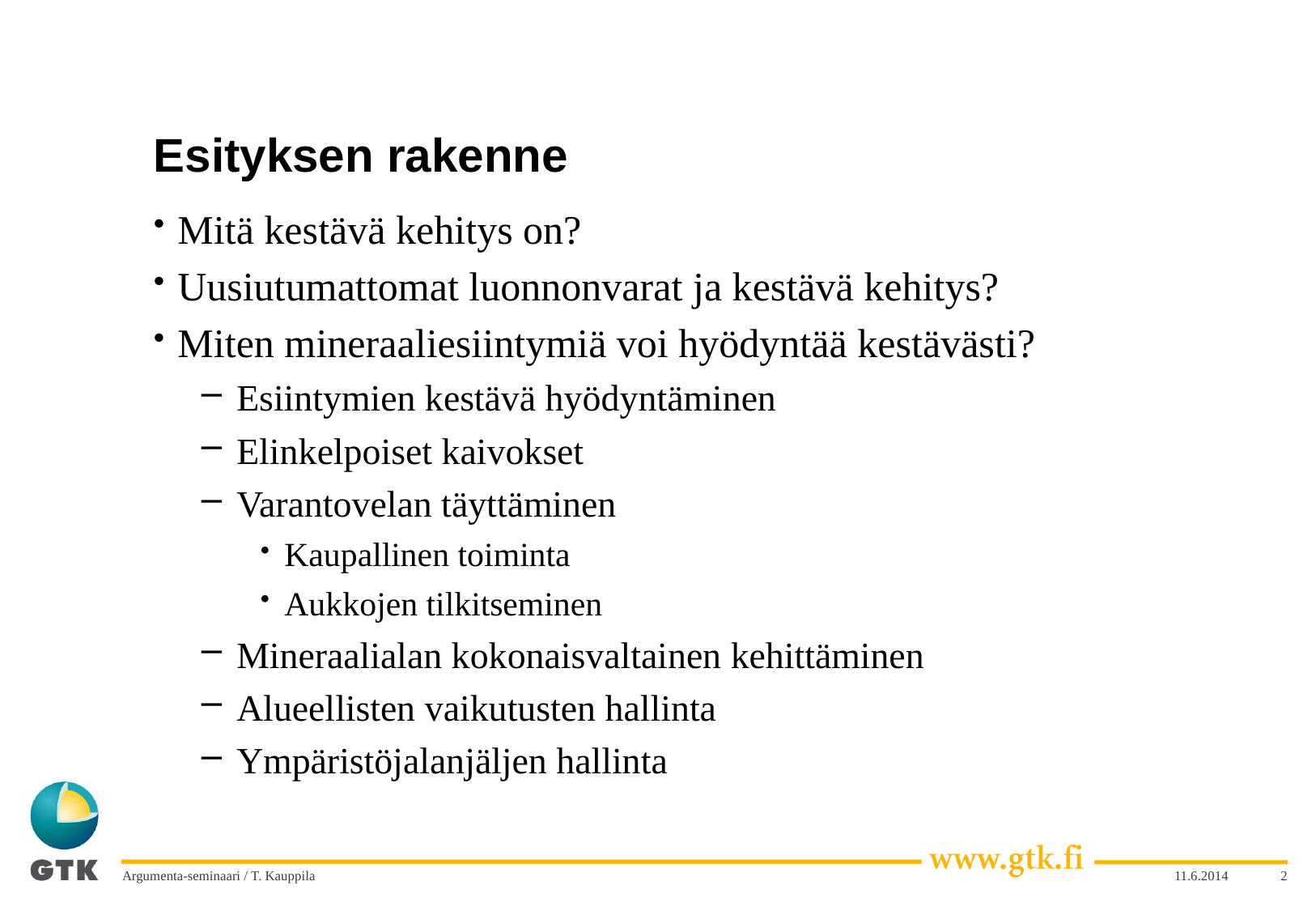

# Esityksen rakenne
Mitä kestävä kehitys on?
Uusiutumattomat luonnonvarat ja kestävä kehitys?
Miten mineraaliesiintymiä voi hyödyntää kestävästi?
Esiintymien kestävä hyödyntäminen
Elinkelpoiset kaivokset
Varantovelan täyttäminen
Kaupallinen toiminta
Aukkojen tilkitseminen
Mineraalialan kokonaisvaltainen kehittäminen
Alueellisten vaikutusten hallinta
Ympäristöjalanjäljen hallinta
Argumenta-seminaari / T. Kauppila
11.6.2014
2